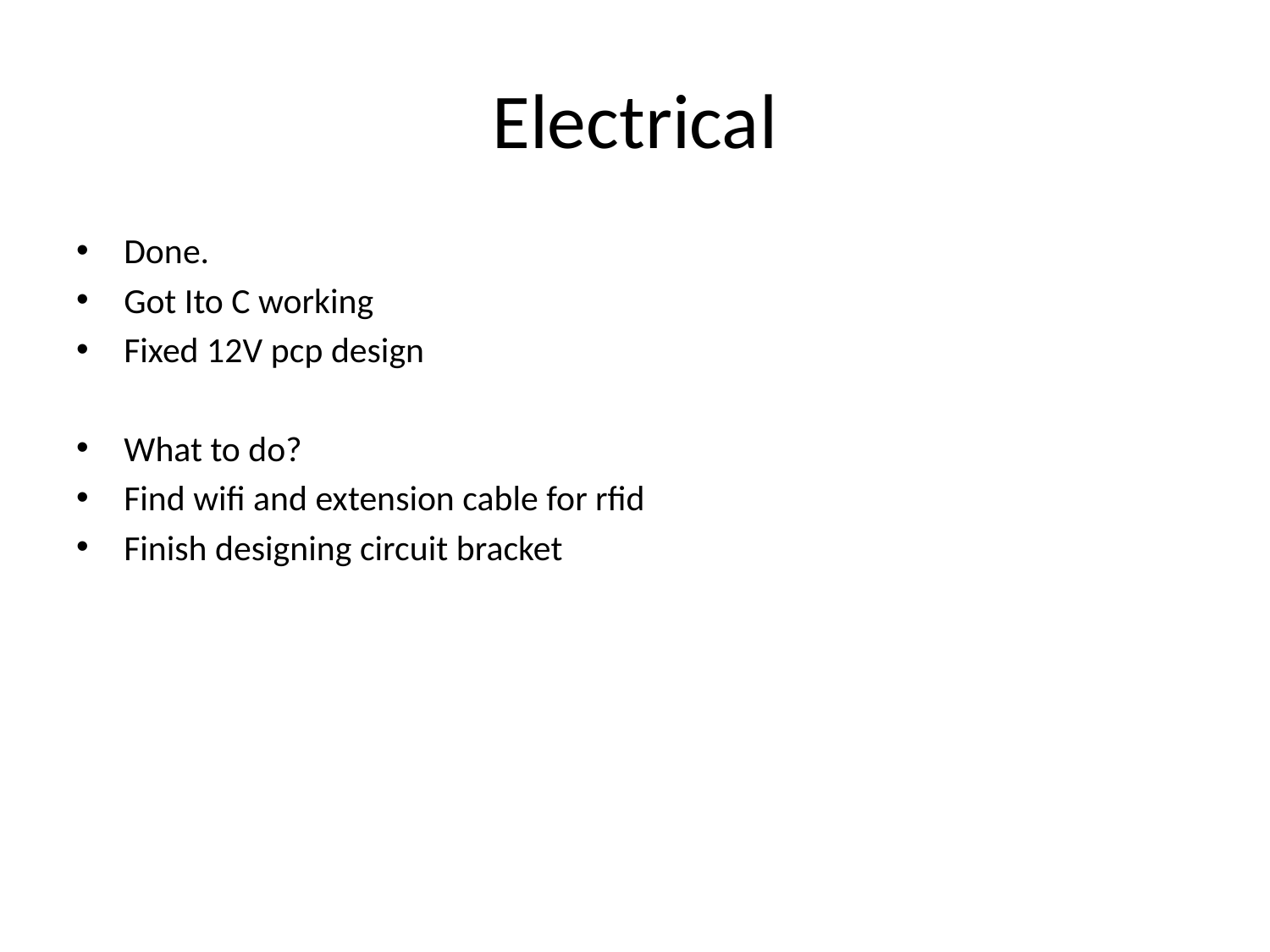

# Electrical
Done.
Got Ito C working
Fixed 12V pcp design

What to do?
Find wifi and extension cable for rfid
Finish designing circuit bracket